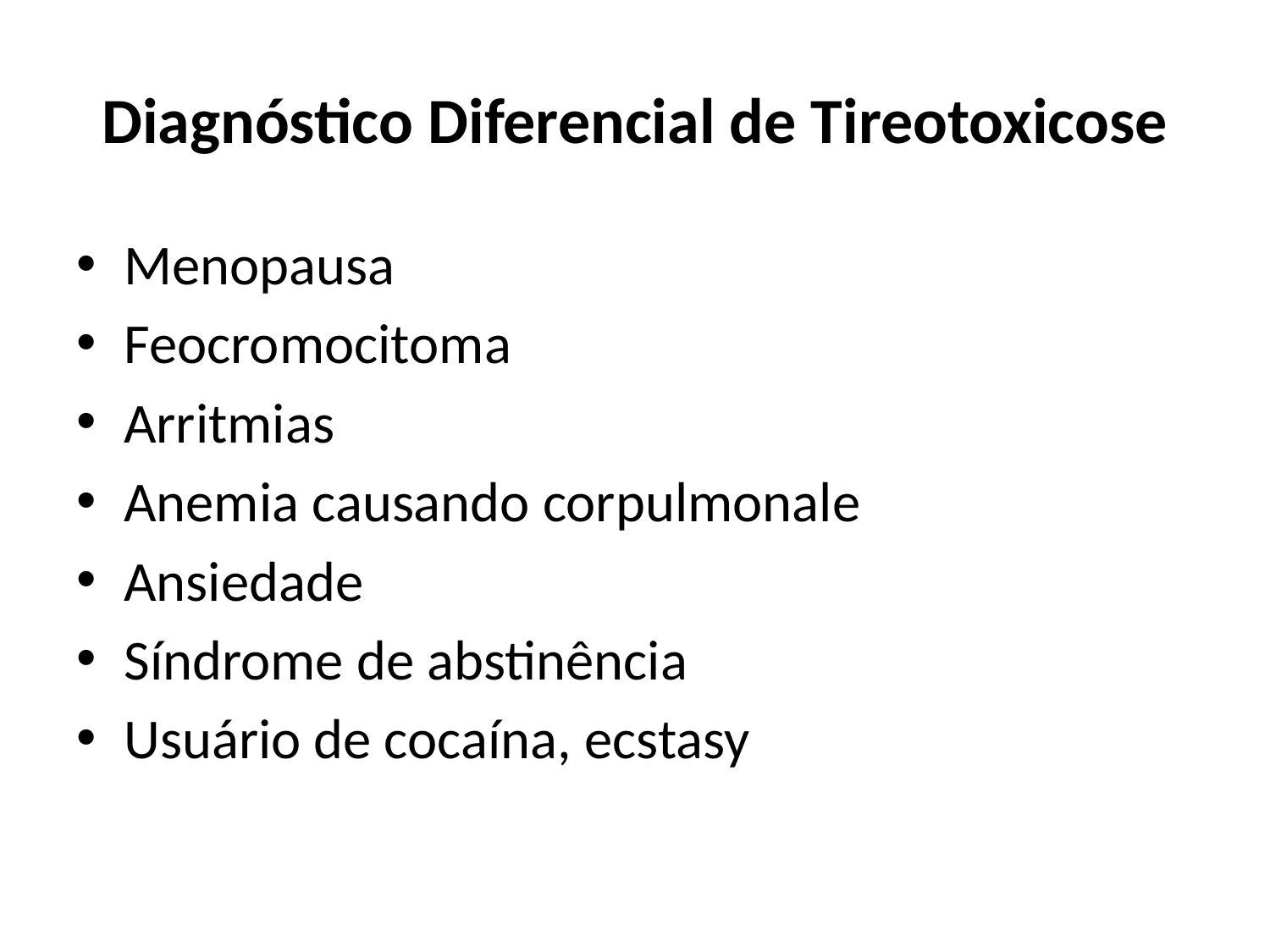

# Diagnóstico Diferencial de Tireotoxicose
Menopausa
Feocromocitoma
Arritmias
Anemia causando corpulmonale
Ansiedade
Síndrome de abstinência
Usuário de cocaína, ecstasy